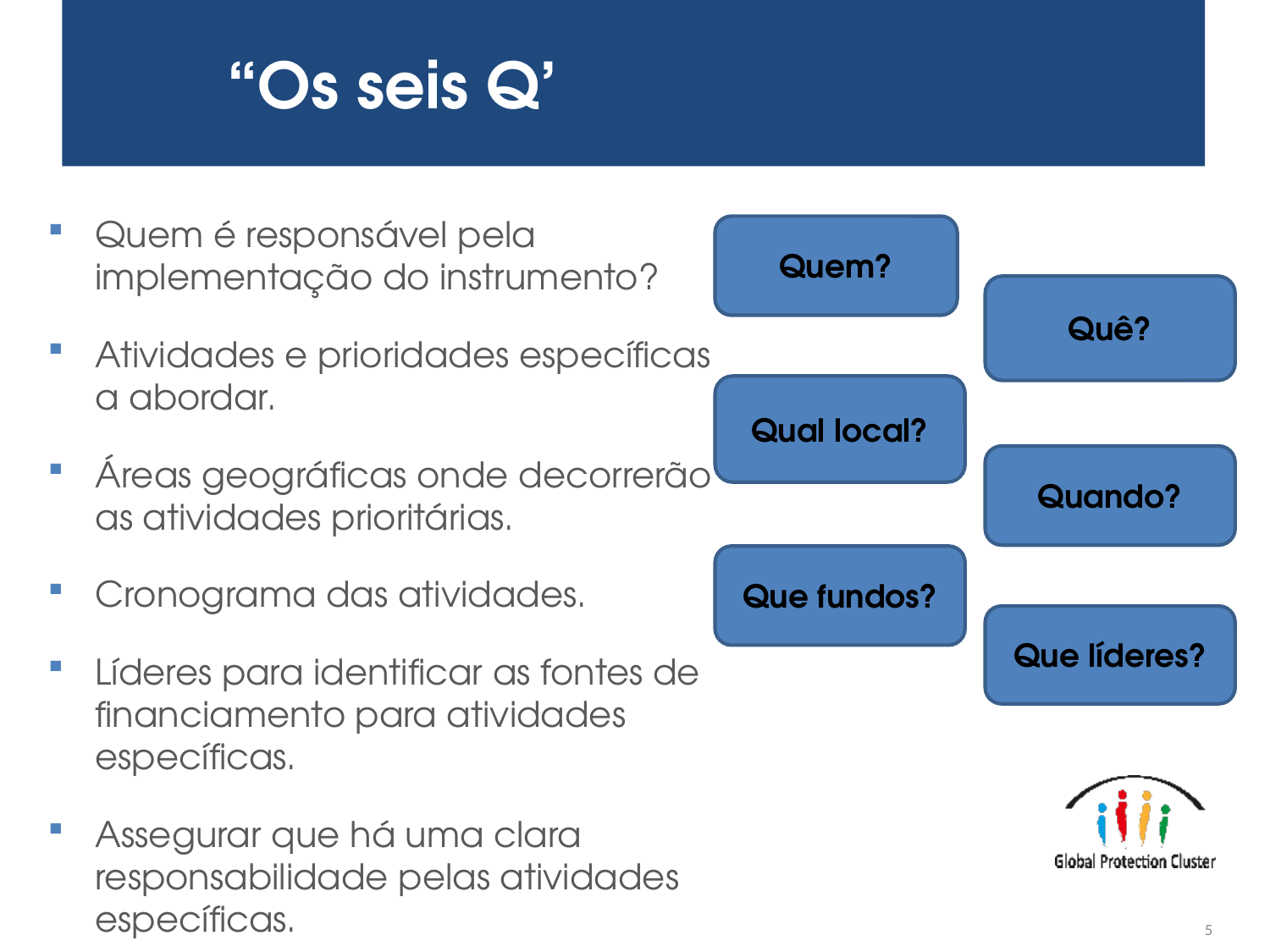

# “Os seis Q’
Quem é responsável pela implementação do instrumento?
Atividades e prioridades específicas a abordar.
Áreas geográficas onde decorrerão as atividades prioritárias.
Cronograma das atividades.
Líderes para identificar as fontes de financiamento para atividades específicas.
Assegurar que há uma clara responsabilidade pelas atividades específicas.
Quem?
Quê?
Qual local?
Quando?
Que fundos?
Que líderes?